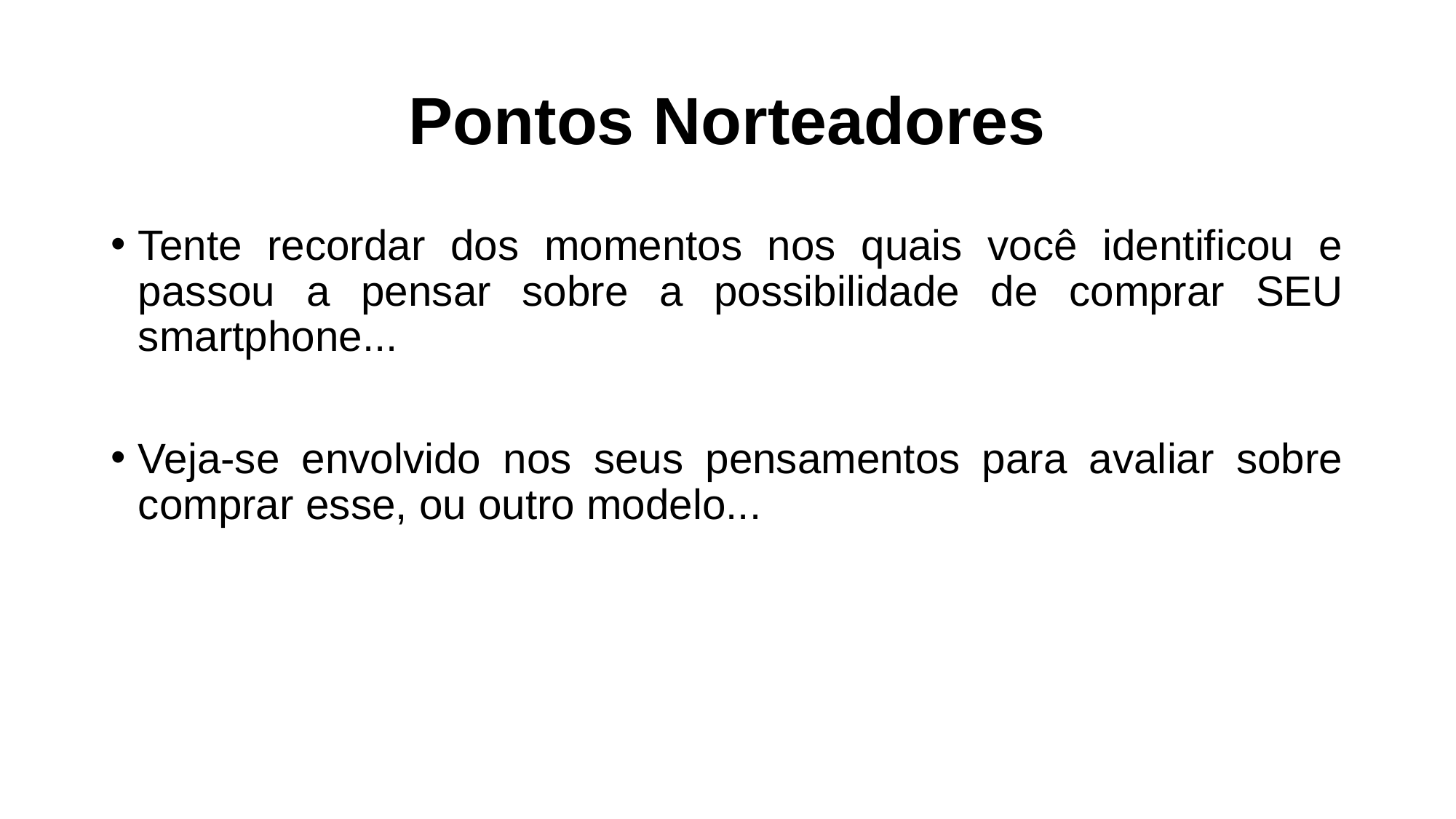

# Pontos Norteadores
Tente recordar dos momentos nos quais você identificou e passou a pensar sobre a possibilidade de comprar SEU smartphone...

Veja-se envolvido nos seus pensamentos para avaliar sobre comprar esse, ou outro modelo...